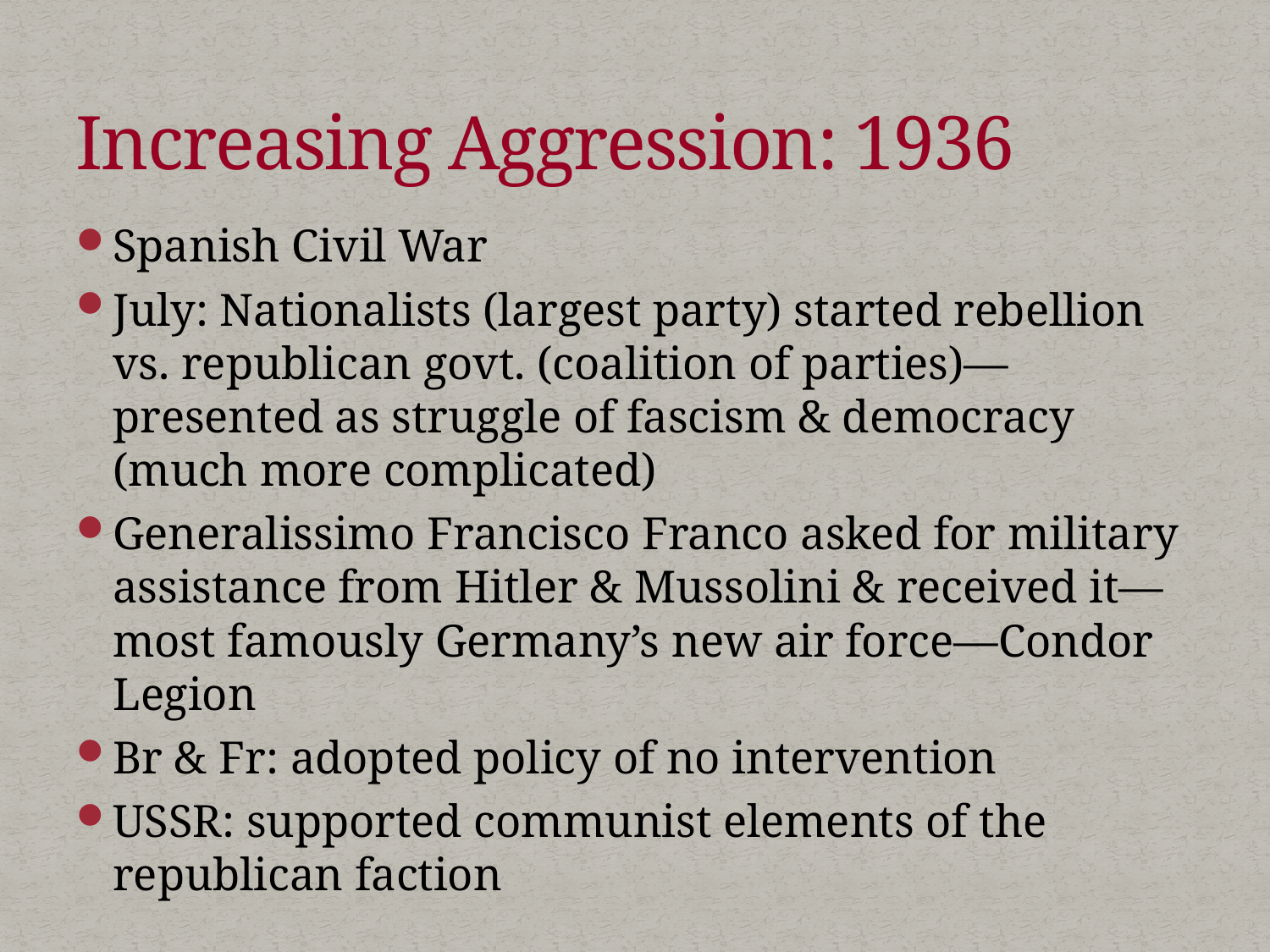

# Increasing Aggression: 1936
Spanish Civil War
July: Nationalists (largest party) started rebellion vs. republican govt. (coalition of parties)—presented as struggle of fascism & democracy (much more complicated)
Generalissimo Francisco Franco asked for military assistance from Hitler & Mussolini & received it—most famously Germany’s new air force—Condor Legion
Br & Fr: adopted policy of no intervention
USSR: supported communist elements of the republican faction